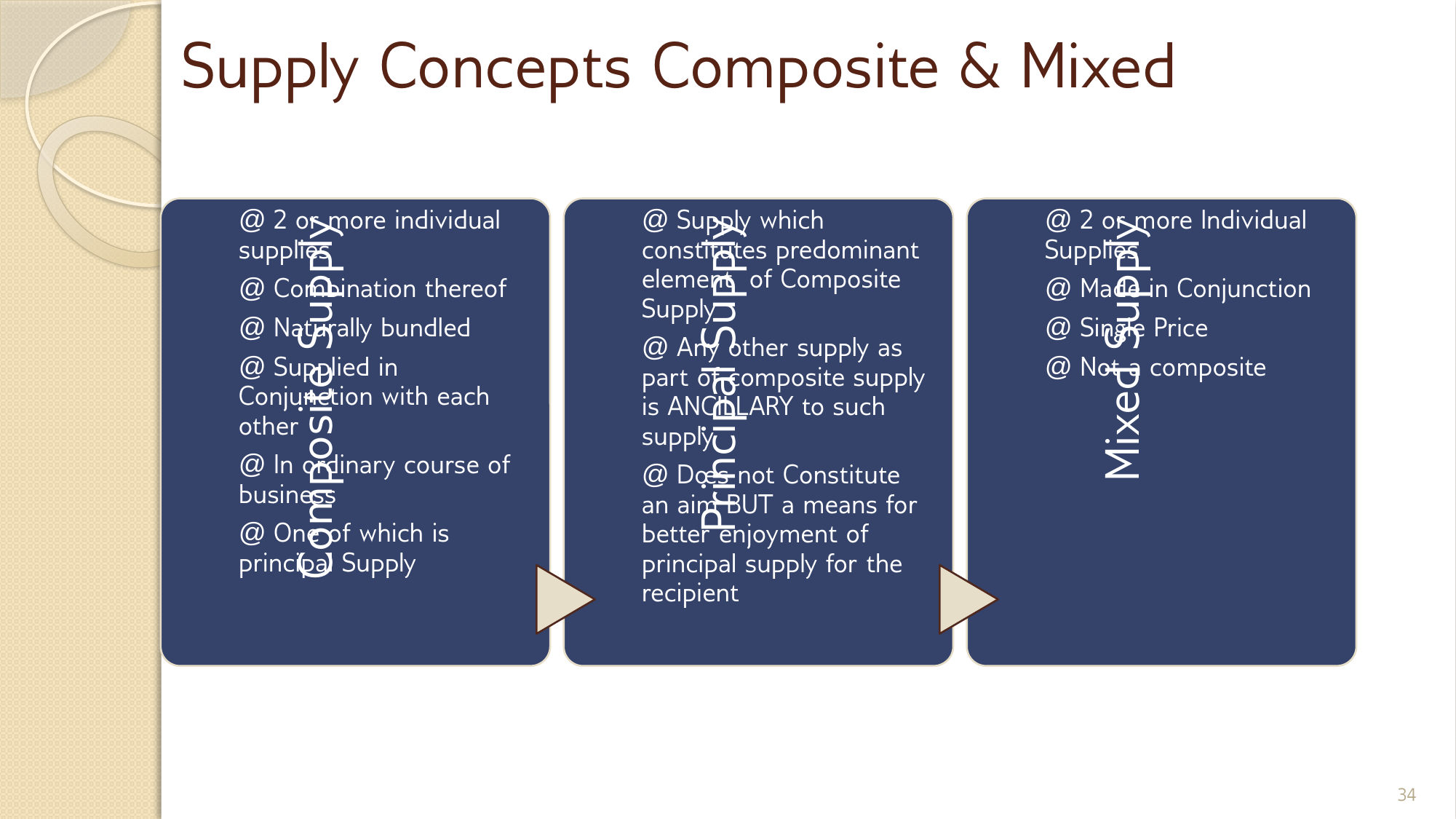

# Supply Concepts Composite & Mixed
Composite Supply
@ 2 or more individual supplies
@ Combination thereof
@ Naturally bundled
@ Supplied in Conjunction with each other
@ In ordinary course of business
@ One of which is principal Supply
Principal Supply
@ Supply which constitutes predominant element  of Composite Supply
@ Any other supply as part of composite supply is ANCILLARY to such supply
@ Does not Constitute an aim BUT a means for better enjoyment of principal supply for the recipient

Mixed Supply
@ 2 or more Individual Supplies
@ Made in Conjunction
@ Single Price
@ Not a composite
34